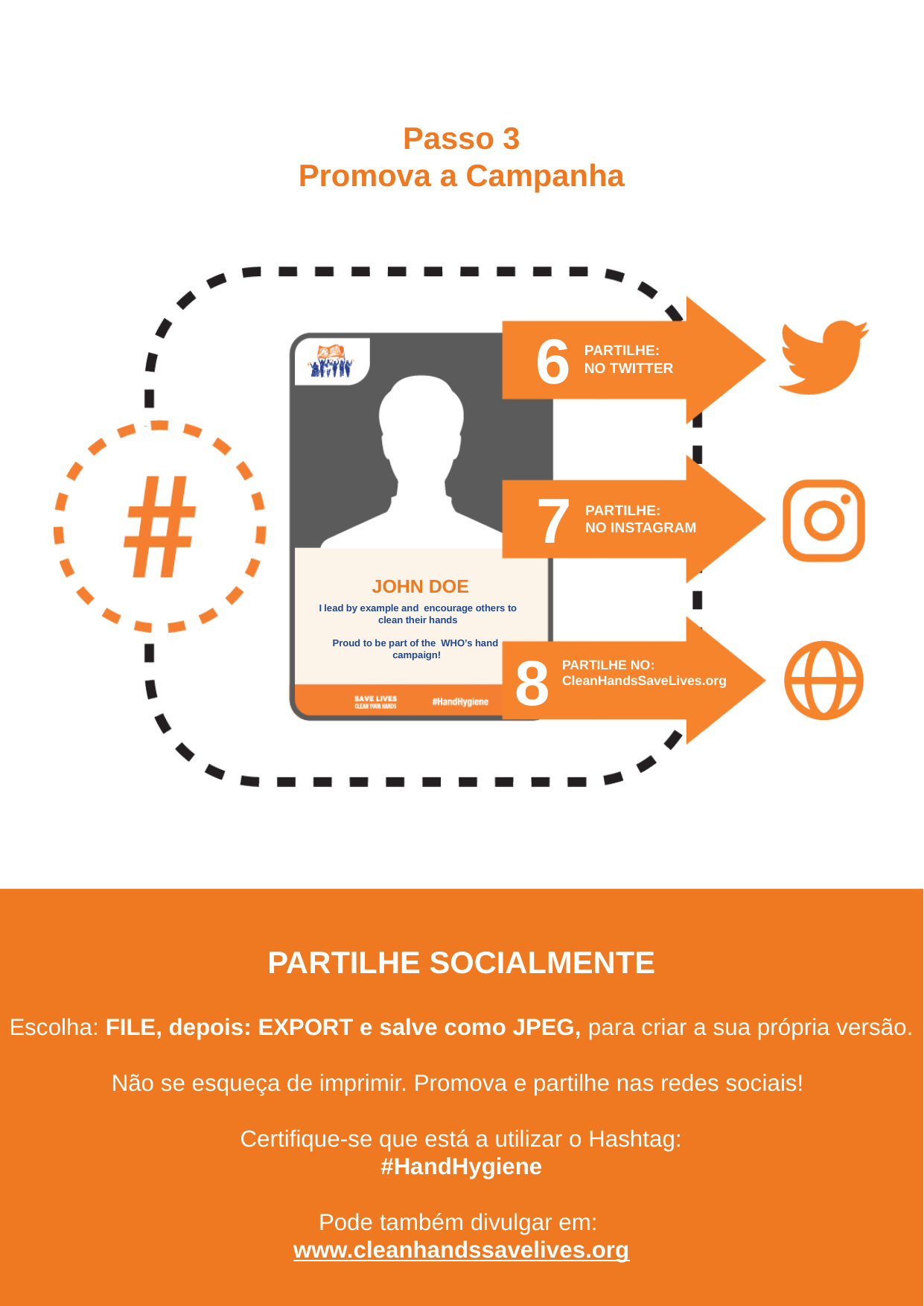

Passo 3
Promova a Campanha
6
PARTILHE:
NO TWITTER
7
PARTILHE:
NO INSTAGRAM
JOHN DOE
I lead by example and  encourage others to clean their hands

Proud to be part of the  WHO’s hand
campaign!
8
PARTILHE NO:
CleanHandsSaveLives.org
PARTILHE SOCIALMENTE
Escolha: FILE, depois: EXPORT e salve como JPEG, para criar a sua própria versão.

Não se esqueça de imprimir. Promova e partilhe nas redes sociais!

Certifique-se que está a utilizar o Hashtag:
#HandHygiene

Pode também divulgar em:
www.cleanhandssavelives.org